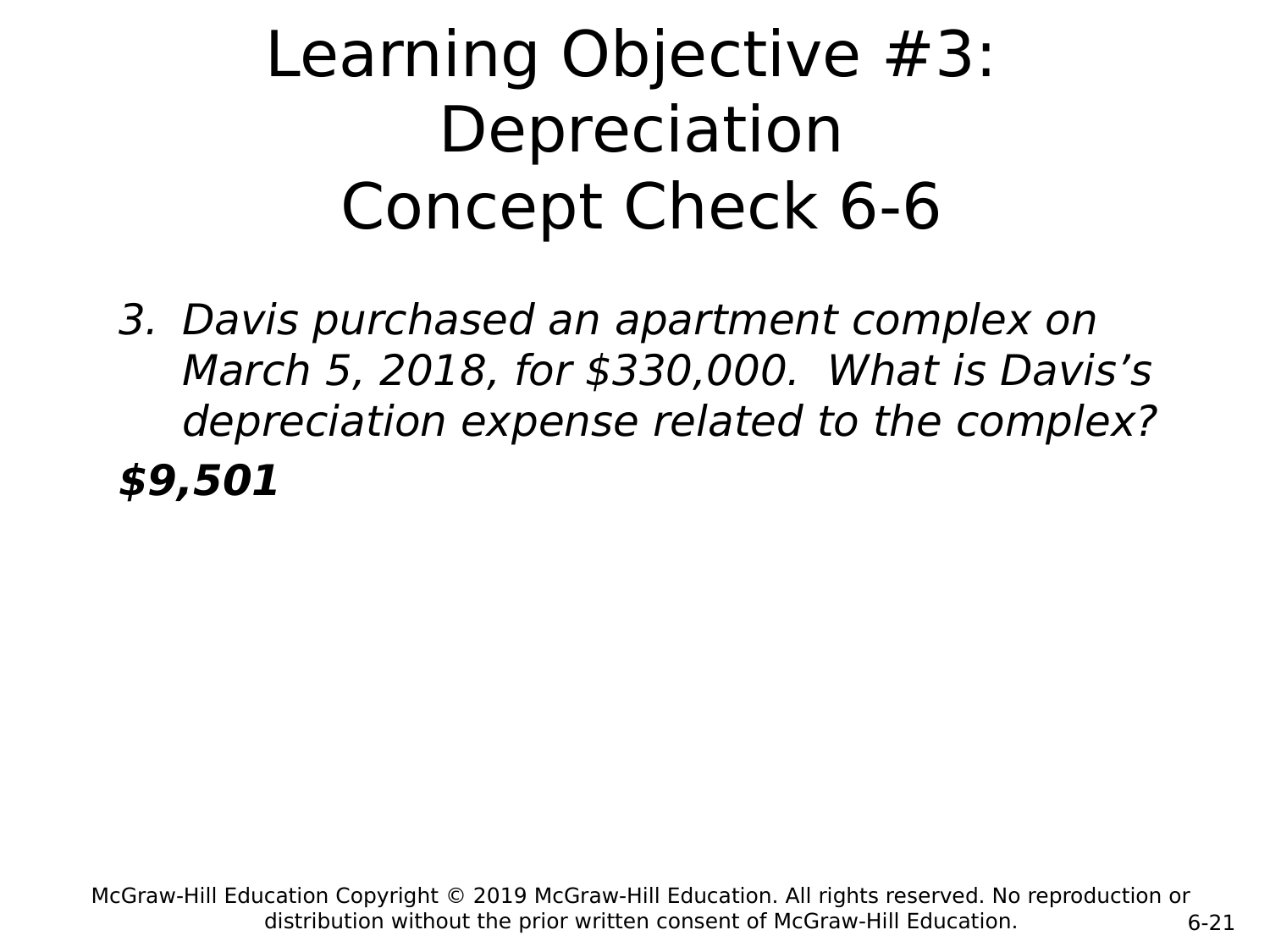

Learning Objective #3:  Depreciation
Concept Check 6-6
Davis purchased an apartment complex on March 5, 2018, for $330,000.  What is Davis’s depreciation expense related to the complex?
$9,501
McGraw-Hill Education Copyright © 2019 McGraw-Hill Education. All rights reserved. No reproduction or distribution without the prior written consent of McGraw-Hill Education.
6-21